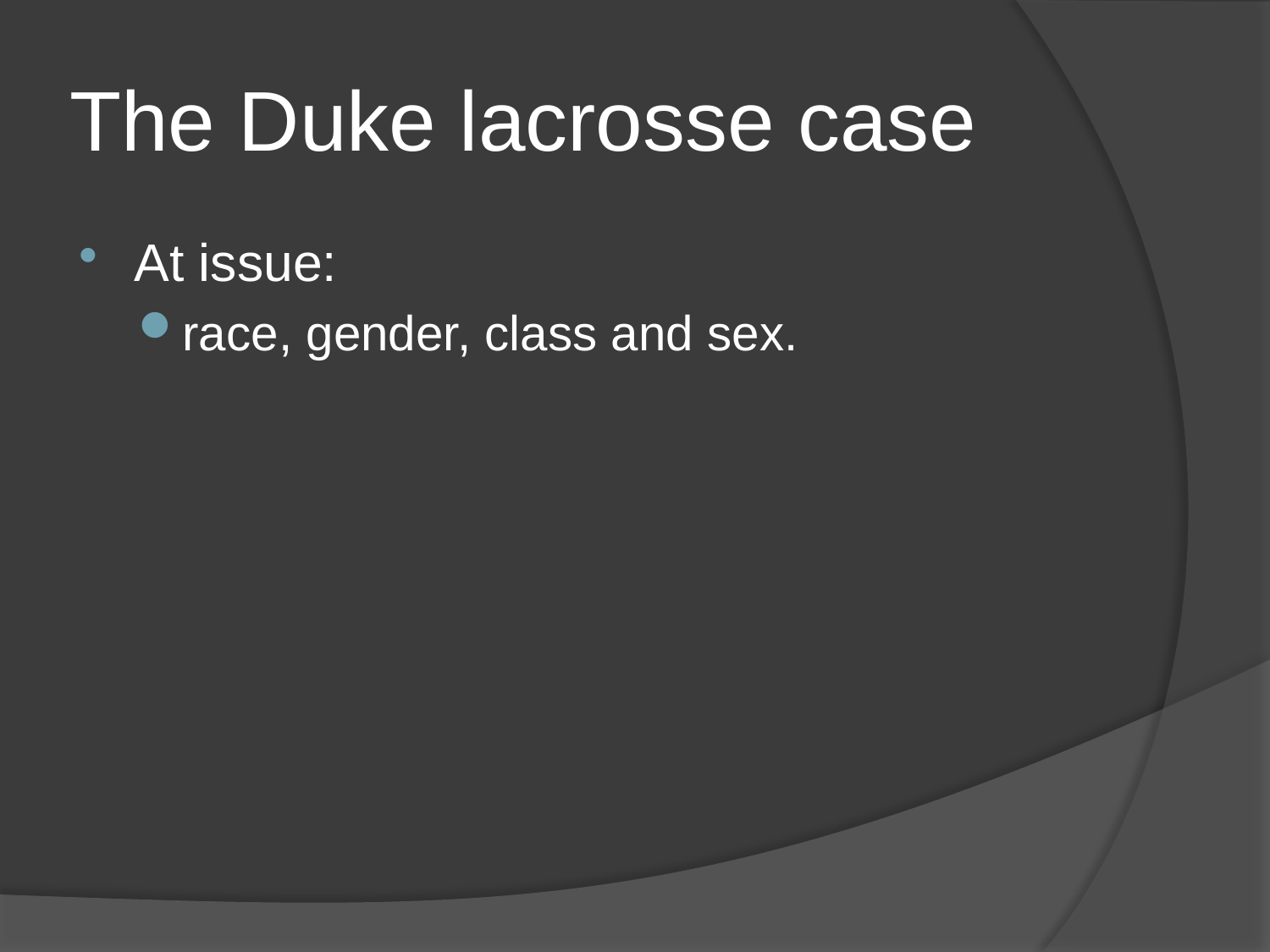

# The Duke lacrosse case
At issue:
race, gender, class and sex.